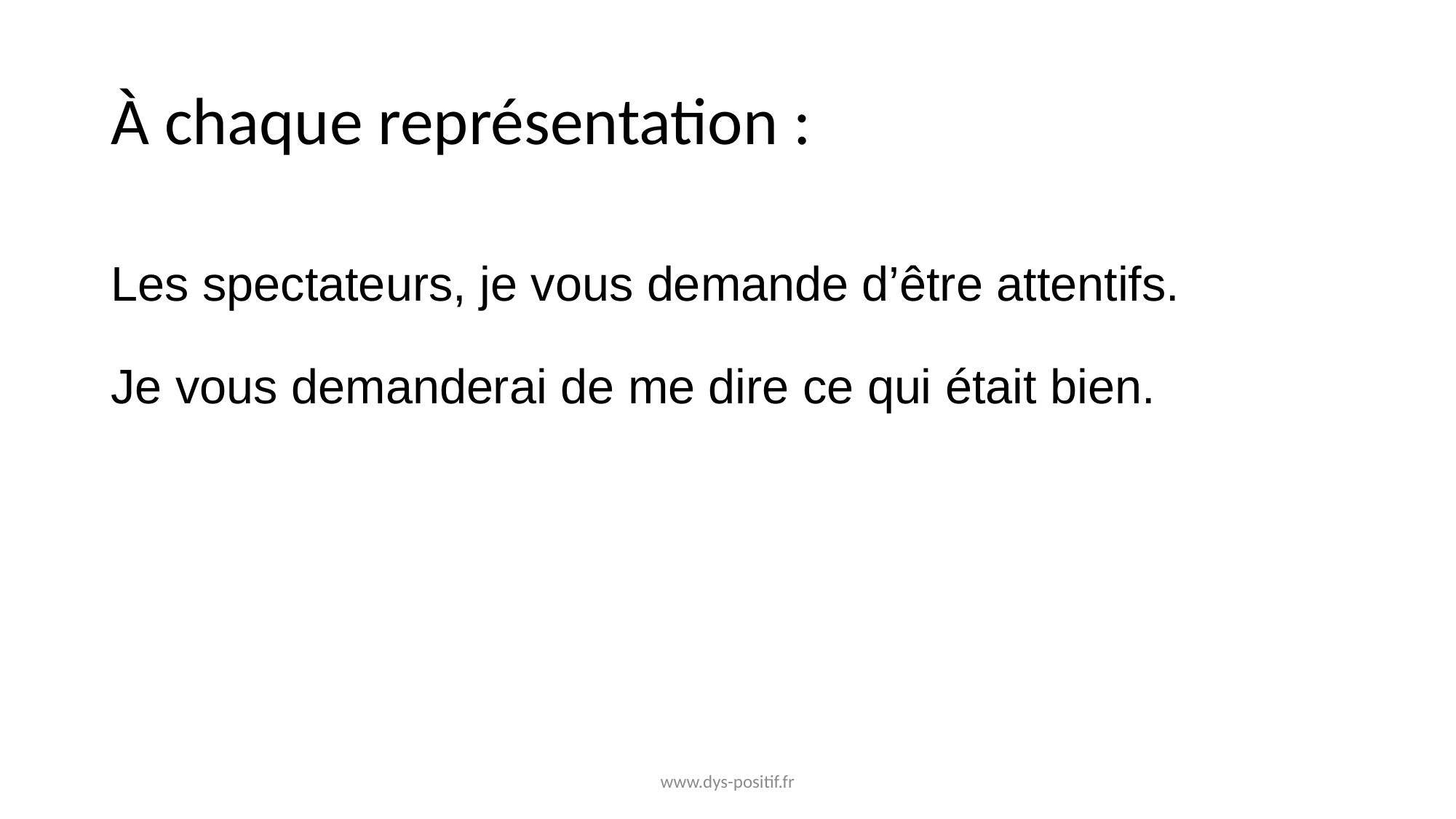

# À chaque représentation :
Les spectateurs, je vous demande d’être attentifs.
Je vous demanderai de me dire ce qui était bien.

www.dys-positif.fr